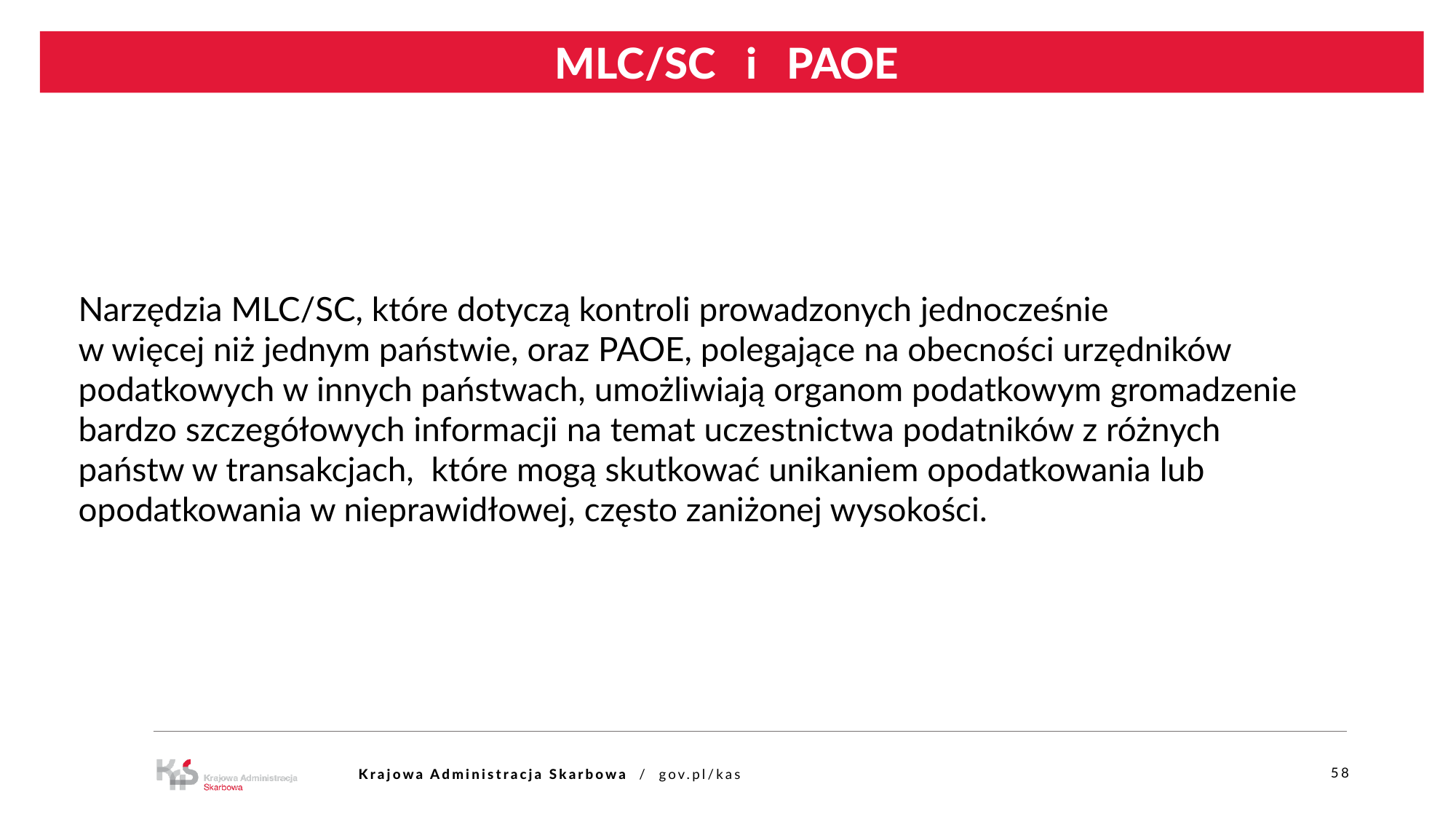

MLC/SC   i   PAOE

Narzędzia MLC/SC, które dotyczą kontroli prowadzonych jednocześnie
w więcej niż jednym państwie, oraz PAOE, polegające na obecności urzędników podatkowych w innych państwach, umożliwiają organom podatkowym gromadzenie bardzo szczegółowych informacji na temat uczestnictwa podatników z różnych państw w transakcjach,  które mogą skutkować unikaniem opodatkowania lub opodatkowania w nieprawidłowej, często zaniżonej wysokości.